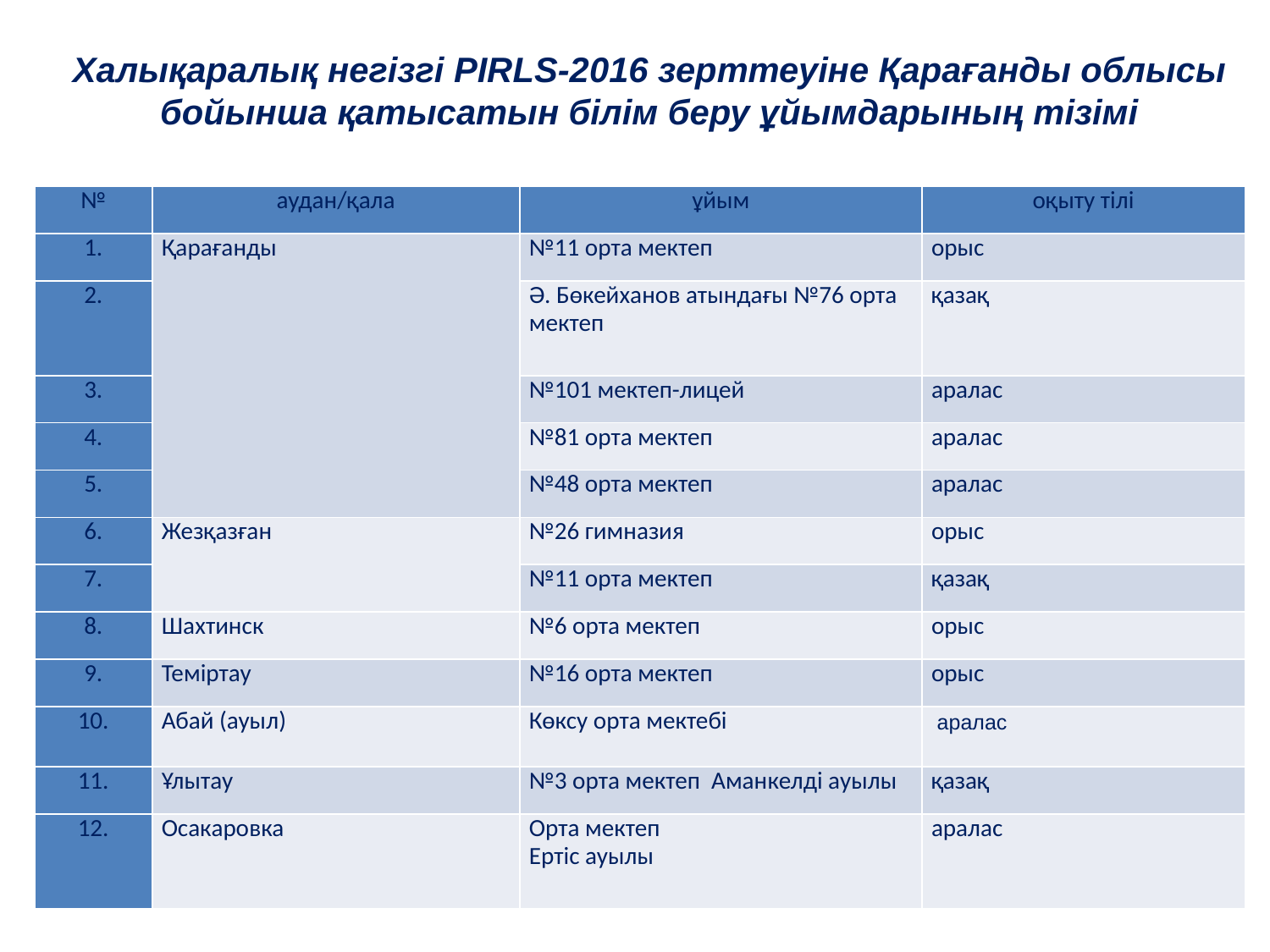

# Халықаралық негізгі PIRLS-2016 зерттеуіне Қарағанды облысы бойынша қатысатын білім беру ұйымдарының тізімі
| № | аудан/қала | ұйым | оқыту тілі |
| --- | --- | --- | --- |
| 1. | Қарағанды | №11 орта мектеп | орыс |
| 2. |  | Ә. Бөкейханов атындағы №76 орта мектеп | қазақ |
| 3. |  | №101 мектеп-лицей | аралас |
| 4. |  | №81 орта мектеп | аралас |
| 5. |  | №48 орта мектеп | аралас |
| 6. | Жезқазған | №26 гимназия | орыс |
| 7. |  | №11 орта мектеп | қазақ |
| 8. | Шахтинск | №6 орта мектеп | орыс |
| 9. | Теміртау | №16 орта мектеп | орыс |
| 10. | Абай (ауыл) | Көксу орта мектебі | аралас |
| 11. | Ұлытау | №3 орта мектеп Аманкелді ауылы | қазақ |
| 12. | Осакаровка | Орта мектеп Ертіс ауылы | аралас |